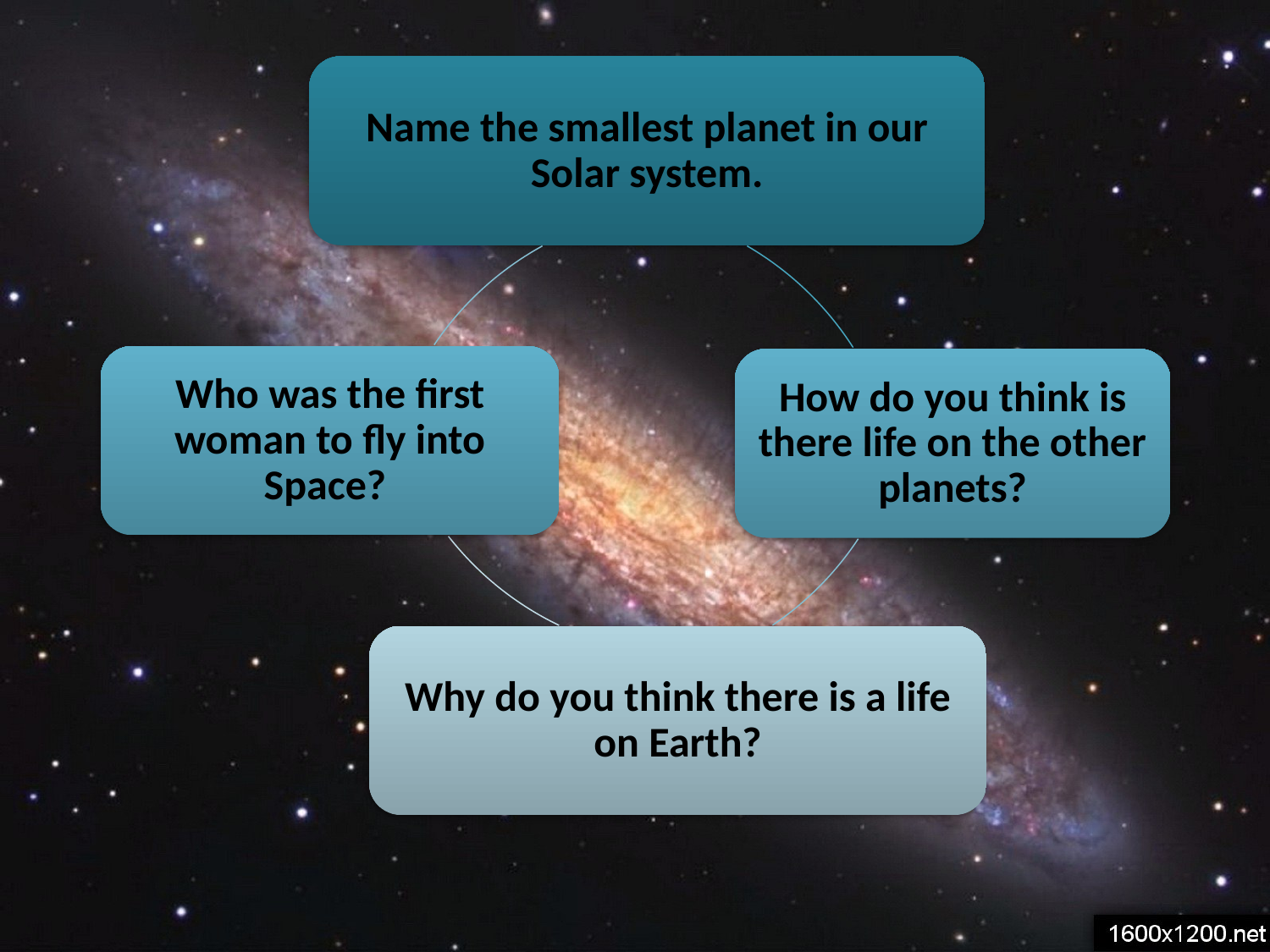

Name the smallest planet in our Solar system.
How do you think is there life on the other planets?
Why do you think there is a life on Earth?
Who was the first woman to fly into Space?
#